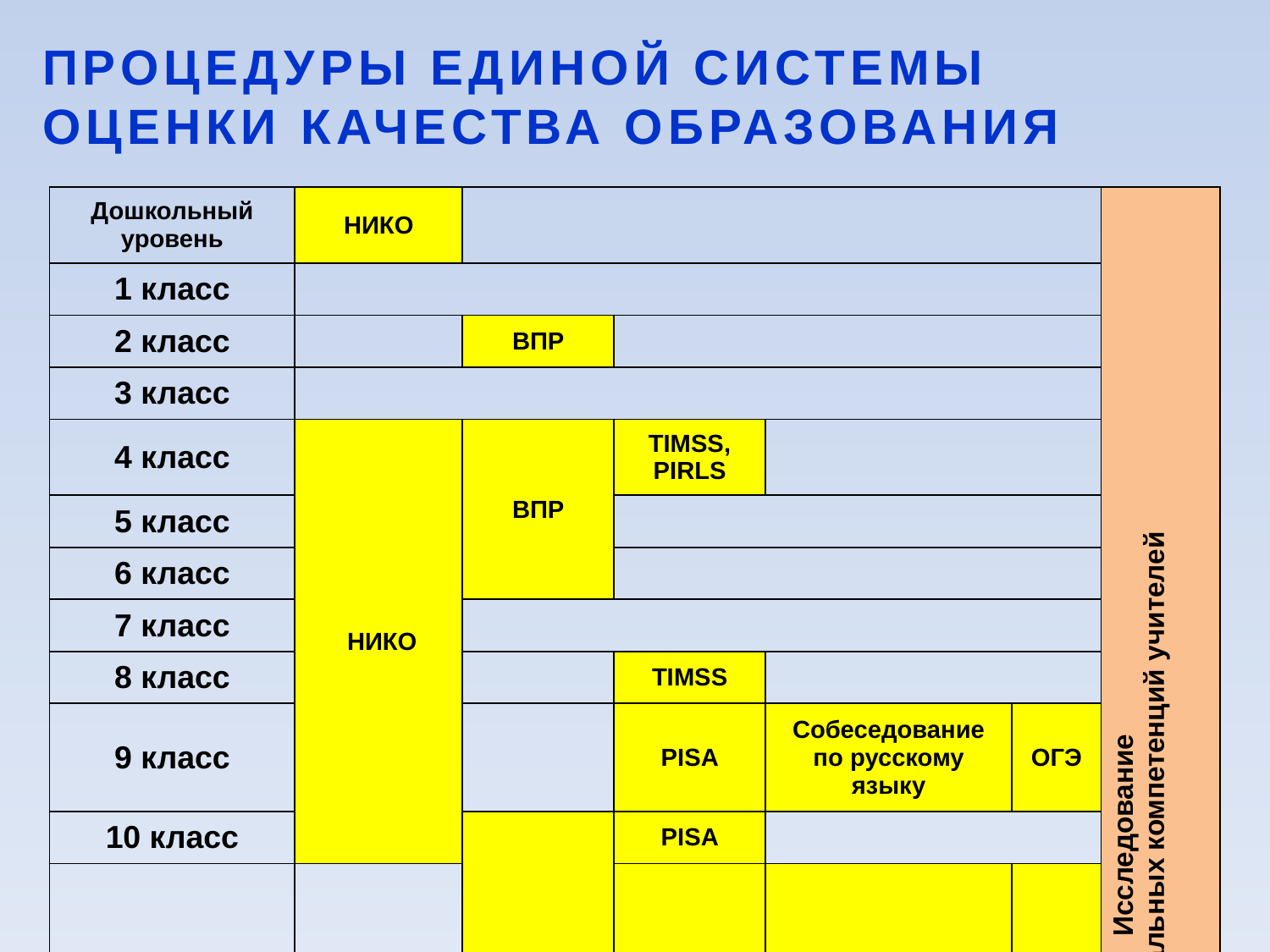

ПРОЦЕДУРЫ ЕДИНОЙ СИСТЕМЫ ОЦЕНКИ КАЧЕСТВА ОБРАЗОВАНИЯ
| Дошкольный уровень | НИКО |  |  |  |  | Исследование профессиональных компетенций учителей |
| --- | --- | --- | --- | --- | --- | --- |
| 1 класс |  |  |  |  |  |  |
| 2 класс |  | ВПР |  |  |  |  |
| 3 класс |  |  |  |  |  |  |
| 4 класс | НИКО | ВПР | TIMSS, PIRLS |  |  |  |
| 5 класс |  |  |  |  |  |  |
| 6 класс |  |  |  |  |  |  |
| 7 класс |  |  |  |  |  |  |
| 8 класс |  |  | TIMSS |  |  |  |
| 9 класс |  |  | PISA | Собеседование по русскому языку | ОГЭ |  |
| 10 класс |  | ВПР | PISA |  |  |  |
| 11 класс |  |  | TIMSS | Сочинение | ЕГЭ |  |
22